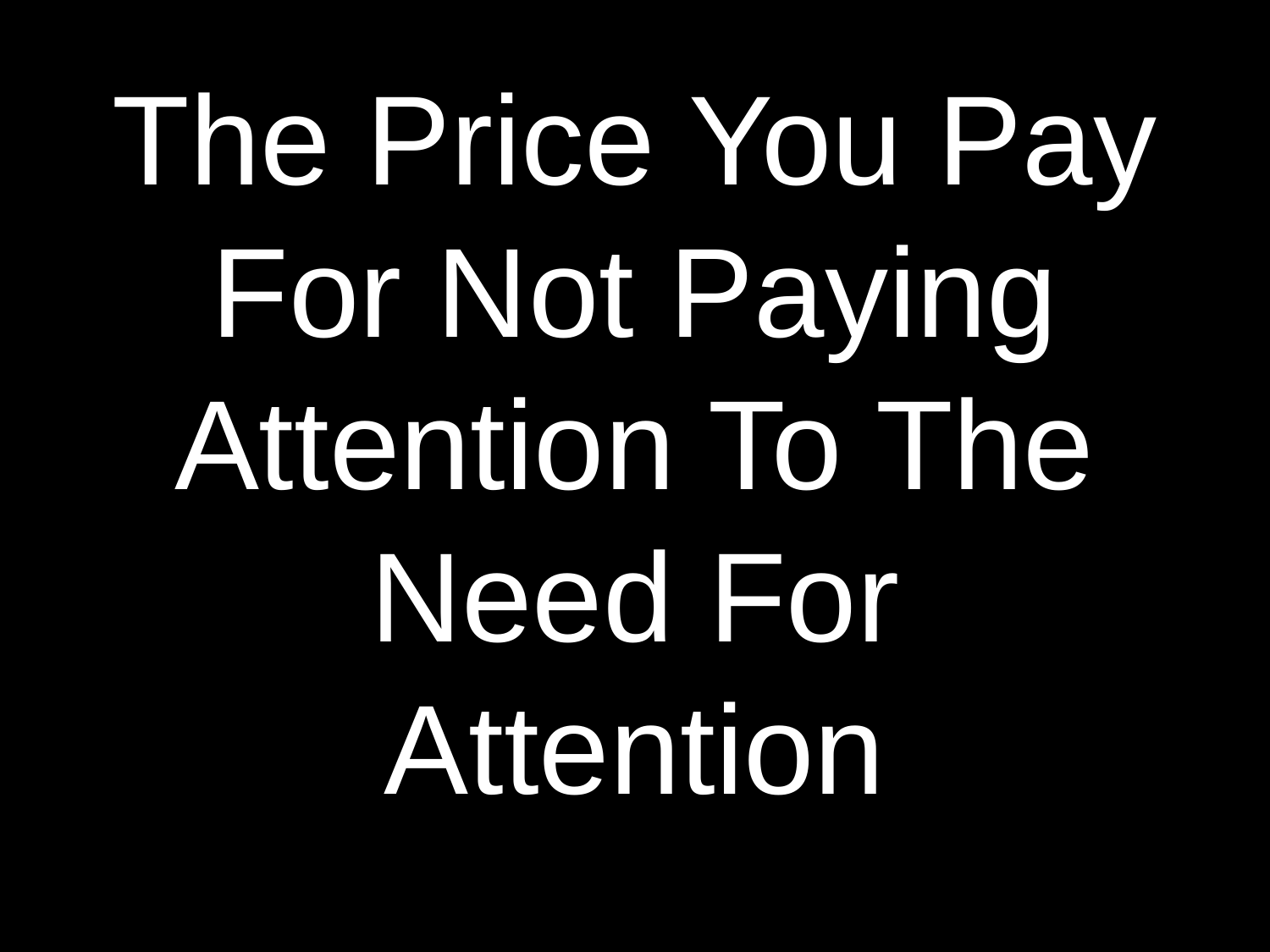

# The Price You Pay For Not Paying Attention To The Need For Attention